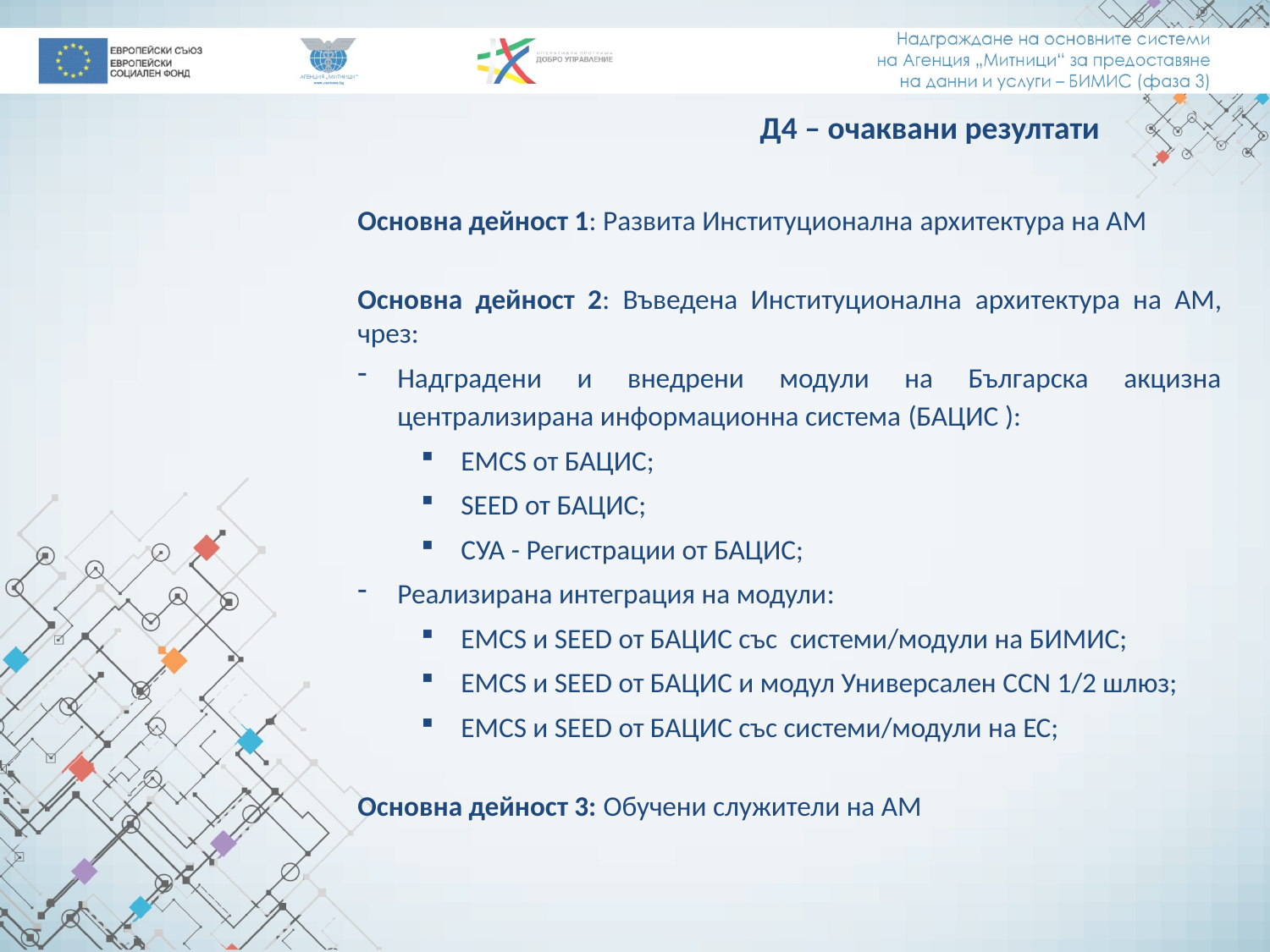

Д4 – очаквани резултати
Основна дейност 1: Развита Институционална архитектура на АМ

Основна дейност 2: Въведена Институционална архитектура на АМ, чрез:
Надградени и внедрени модули на Българска акцизна централизирана информационна система (БАЦИС ):
EMCS от БАЦИС;
SEED от БАЦИС;
СУА - Регистрации от БАЦИС;
Реализирана интеграция на модули:
EMCS и SEED от БАЦИС със  системи/модули на БИМИС;
EMCS и SEED от БАЦИС и модул Универсален CCN 1/2 шлюз;
EMCS и SEED от БАЦИС със системи/модули на ЕС;

Основна дейност 3: Обучени служители на АМ